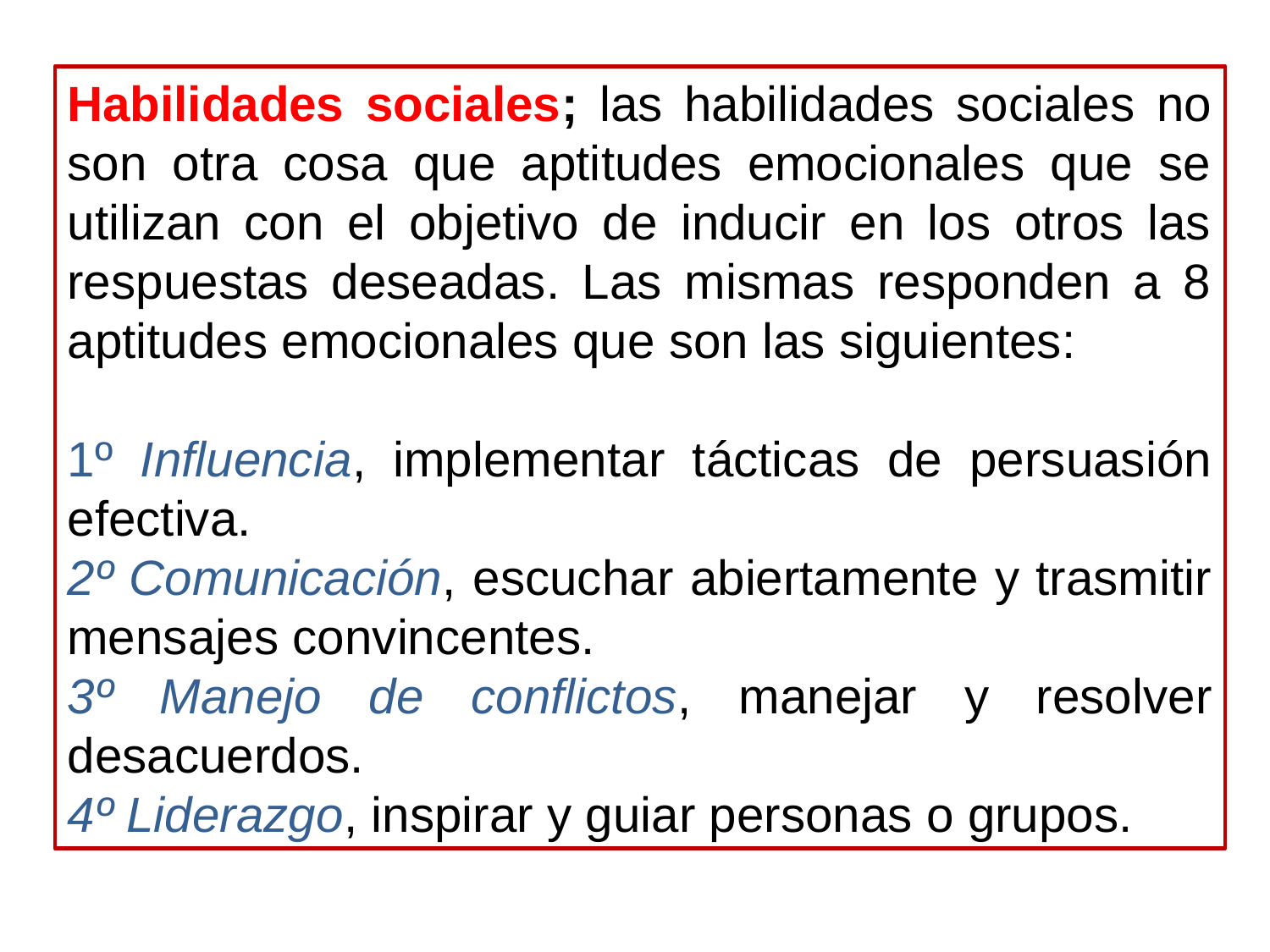

Habilidades sociales; las habilidades sociales no son otra cosa que aptitudes emocionales que se utilizan con el objetivo de inducir en los otros las respuestas deseadas. Las mismas responden a 8 aptitudes emocionales que son las siguientes:

1º Influencia, implementar tácticas de persuasión efectiva.
2º Comunicación, escuchar abiertamente y trasmitir mensajes convincentes.
3º Manejo de conflictos, manejar y resolver desacuerdos.
4º Liderazgo, inspirar y guiar personas o grupos.